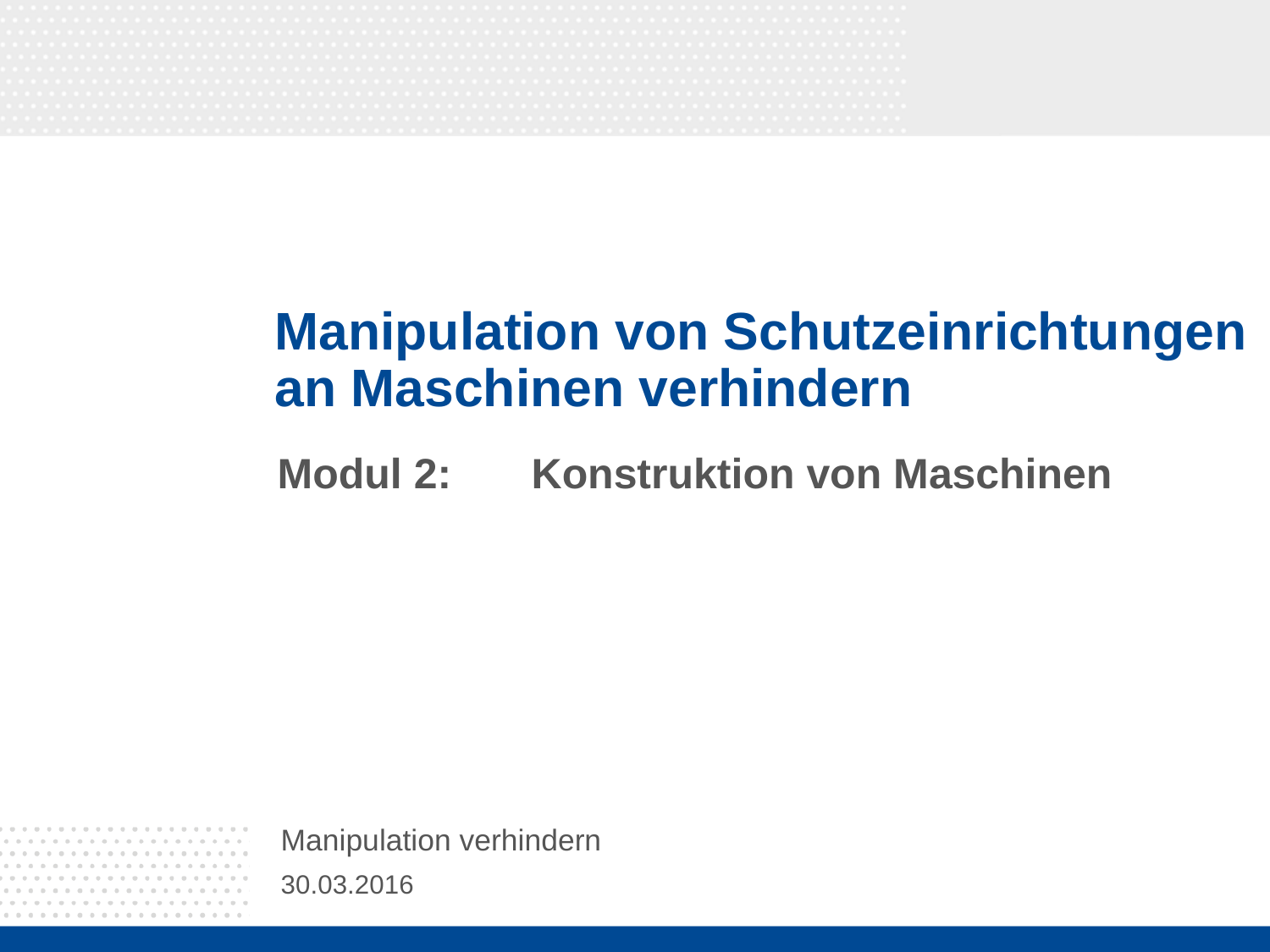

# Manipulation von Schutzeinrichtungen an Maschinen verhindern
Modul 2:	Konstruktion von Maschinen
Manipulation verhindern
30.03.2016